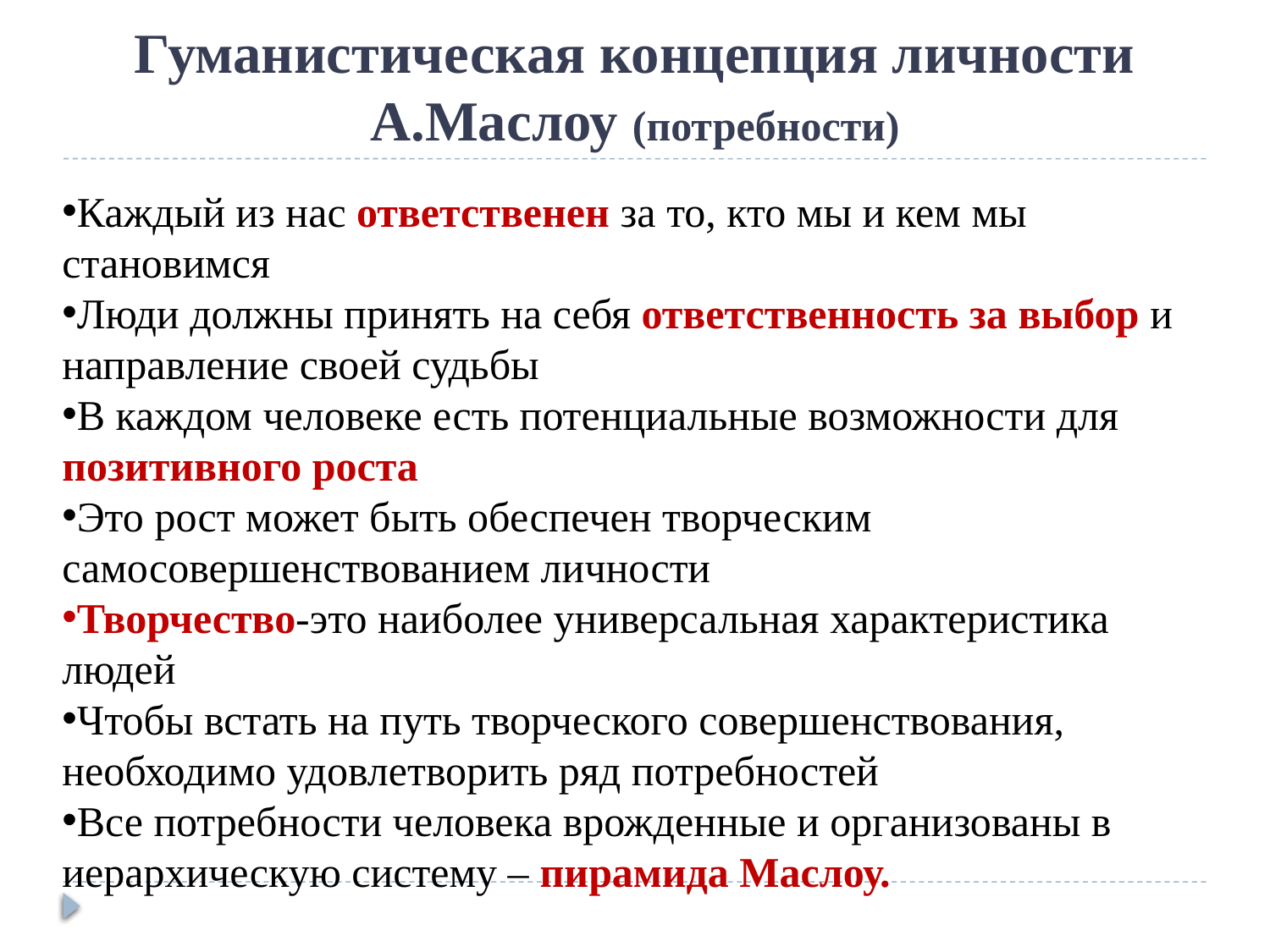

# Гуманистическая концепция личности А.Маслоу (потребности)
Каждый из нас ответственен за то, кто мы и кем мы становимся
Люди должны принять на себя ответственность за выбор и направление своей судьбы
В каждом человеке есть потенциальные возможности для позитивного роста
Это рост может быть обеспечен творческим самосовершенствованием личности
Творчество-это наиболее универсальная характеристика людей
Чтобы встать на путь творческого совершенствования, необходимо удовлетворить ряд потребностей
Все потребности человека врожденные и организованы в иерархическую систему – пирамида Маслоу.